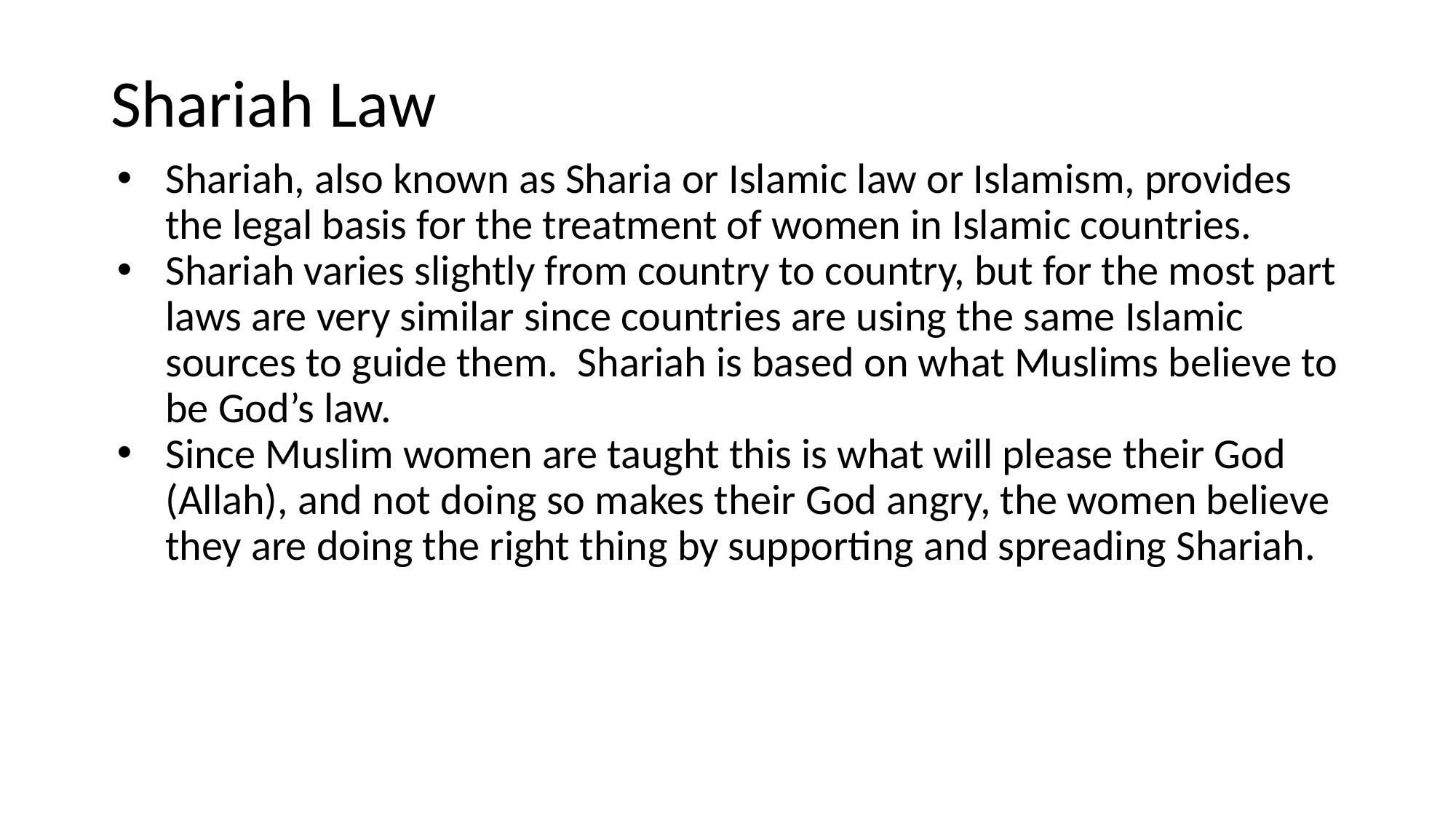

# Shariah Law
Shariah, also known as Sharia or Islamic law or Islamism, provides the legal basis for the treatment of women in Islamic countries.
Shariah varies slightly from country to country, but for the most part laws are very similar since countries are using the same Islamic sources to guide them.  Shariah is based on what Muslims believe to be God’s law.
Since Muslim women are taught this is what will please their God (Allah), and not doing so makes their God angry, the women believe they are doing the right thing by supporting and spreading Shariah.